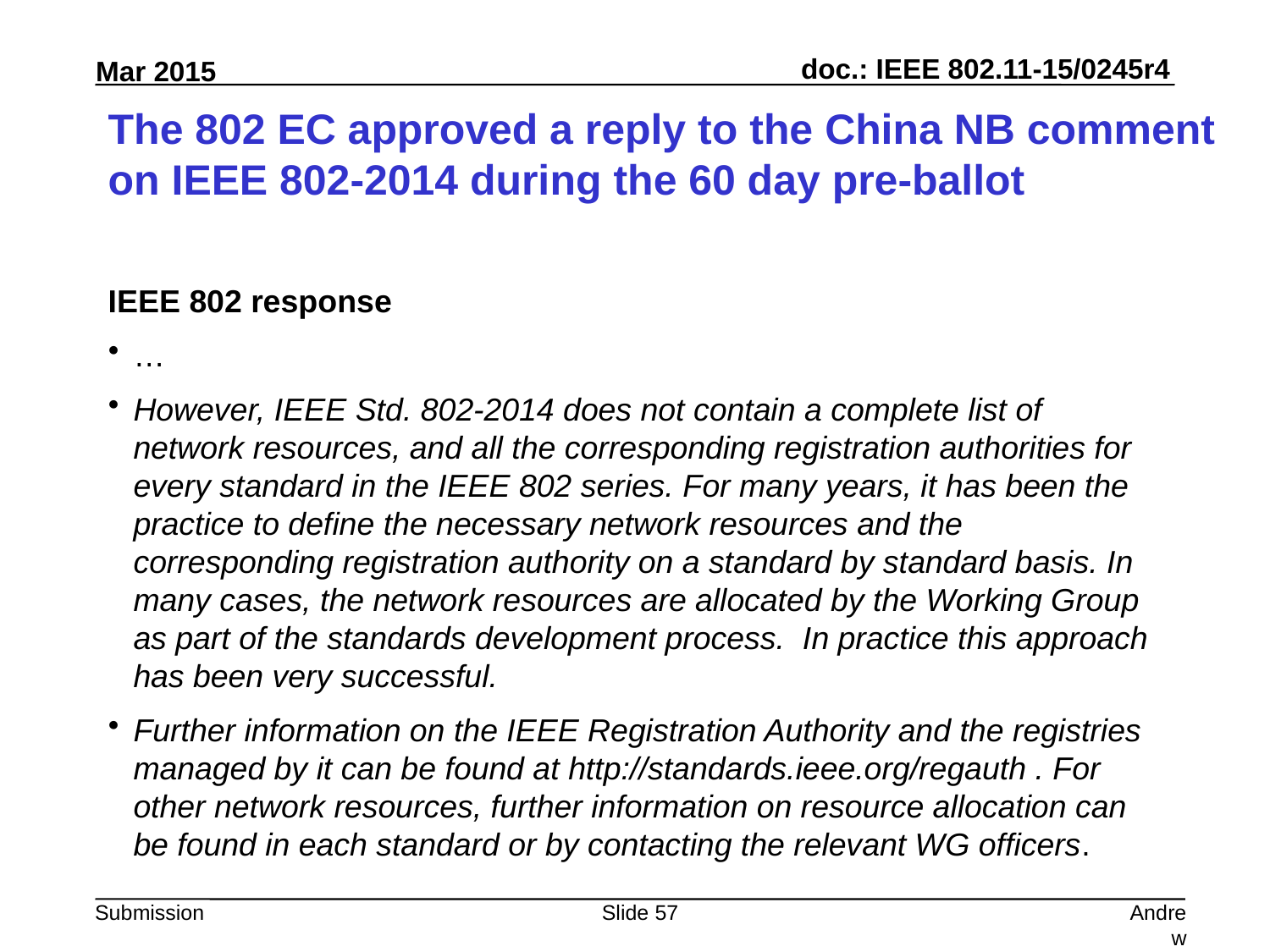

# The 802 EC approved a reply to the China NB comment on IEEE 802-2014 during the 60 day pre-ballot
IEEE 802 response
…
However, IEEE Std. 802-2014 does not contain a complete list of network resources, and all the corresponding registration authorities for every standard in the IEEE 802 series. For many years, it has been the practice to define the necessary network resources and the corresponding registration authority on a standard by standard basis. In many cases, the network resources are allocated by the Working Group as part of the standards development process.  In practice this approach has been very successful.
Further information on the IEEE Registration Authority and the registries managed by it can be found at http://standards.ieee.org/regauth . For other network resources, further information on resource allocation can be found in each standard or by contacting the relevant WG officers.

Slide 57
Andrew Myles, Cisco